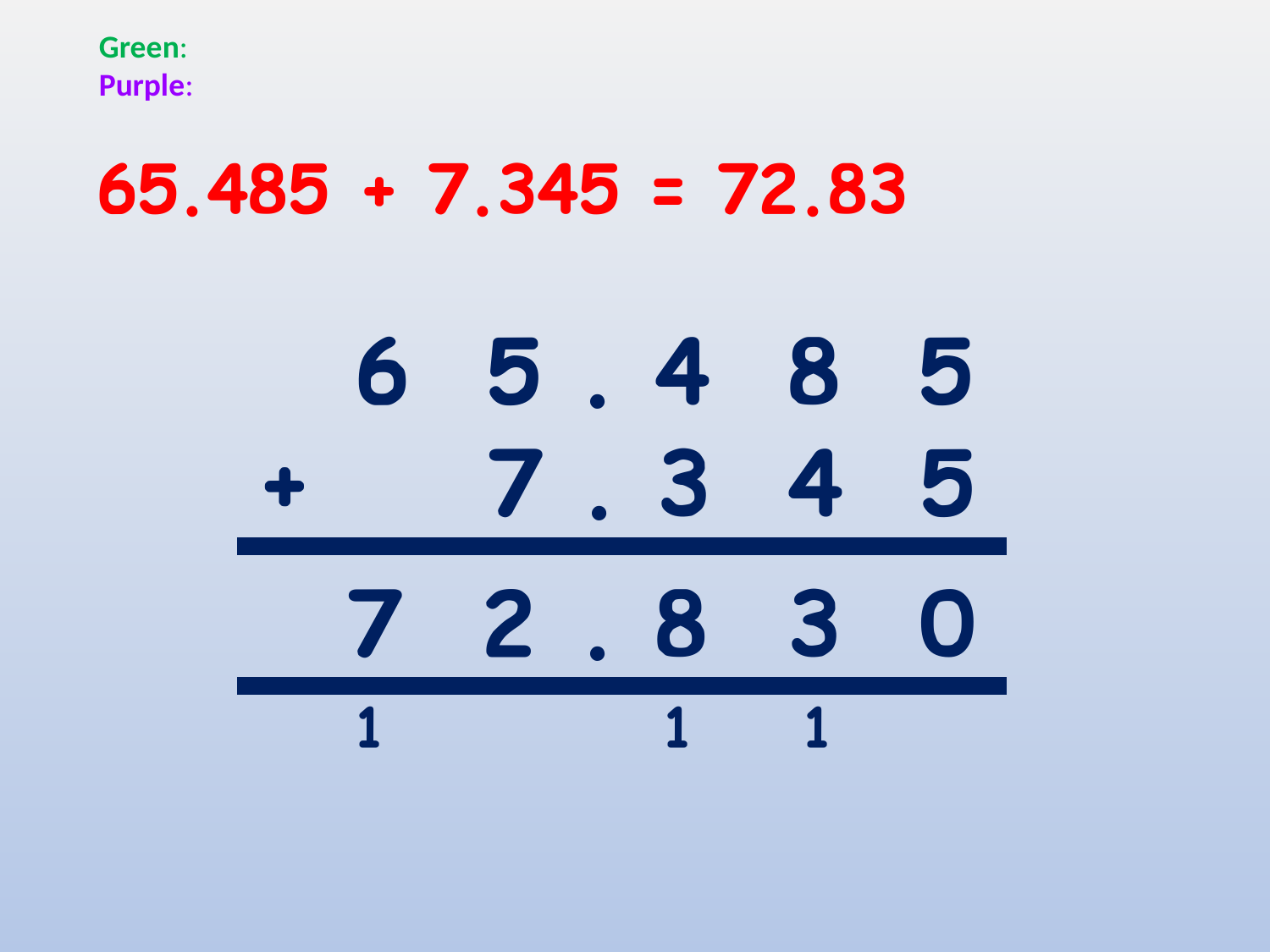

Green:
Purple:

65.485 + 7.345 =
72.83
6  5 . 4  8  5
+
7 . 3  4  5
7
2
.
8
3
0
1
1
1